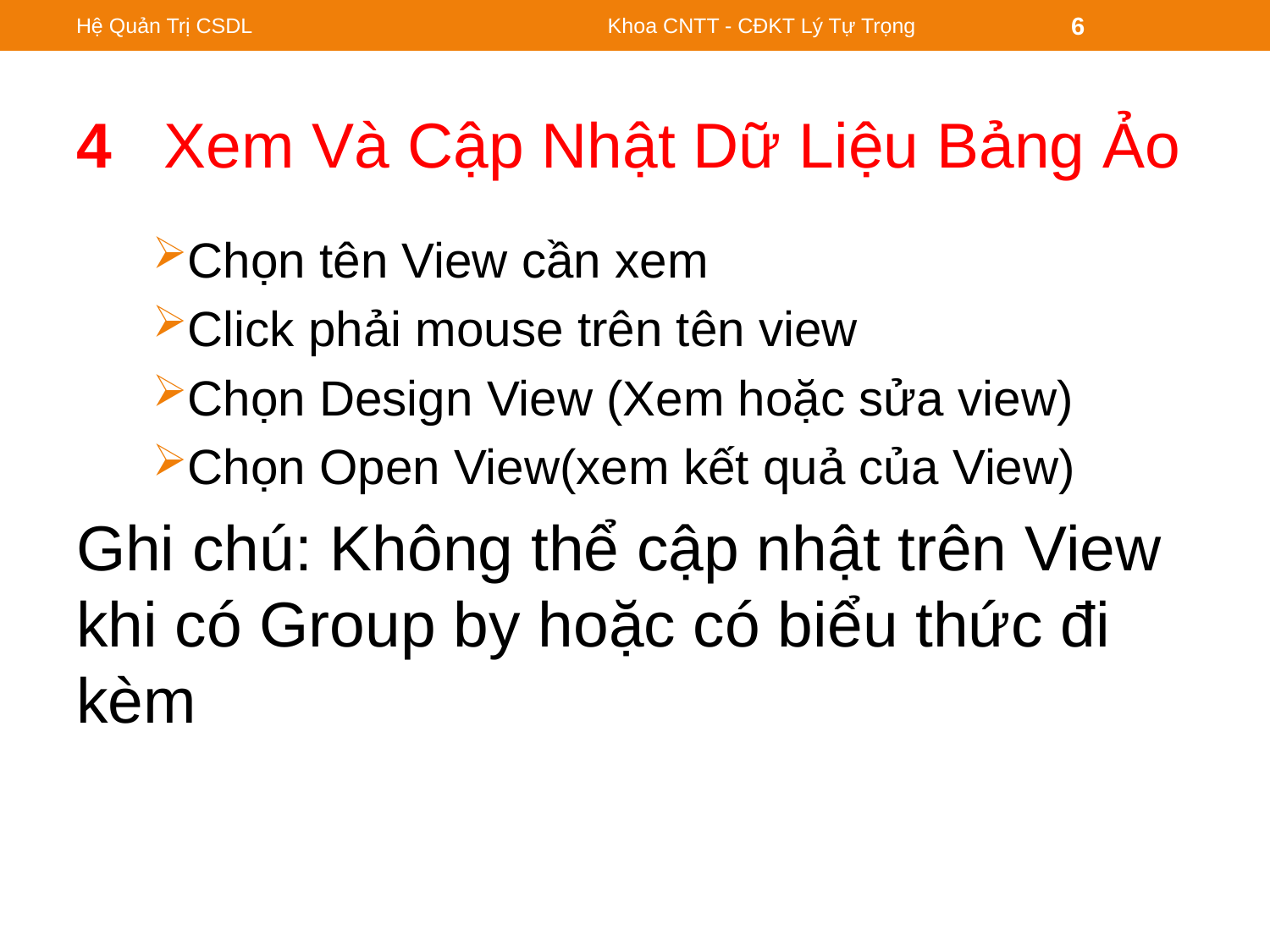

Hệ Quản Trị CSDL
Khoa CNTT - CĐKT Lý Tự Trọng
6
# 4   Xem Và Cập Nhật Dữ Liệu Bảng Ảo
Chọn tên View cần xem
Click phải mouse trên tên view
Chọn Design View (Xem hoặc sửa view)
Chọn Open View(xem kết quả của View)
Ghi chú: Không thể cập nhật trên View khi có Group by hoặc có biểu thức đi kèm